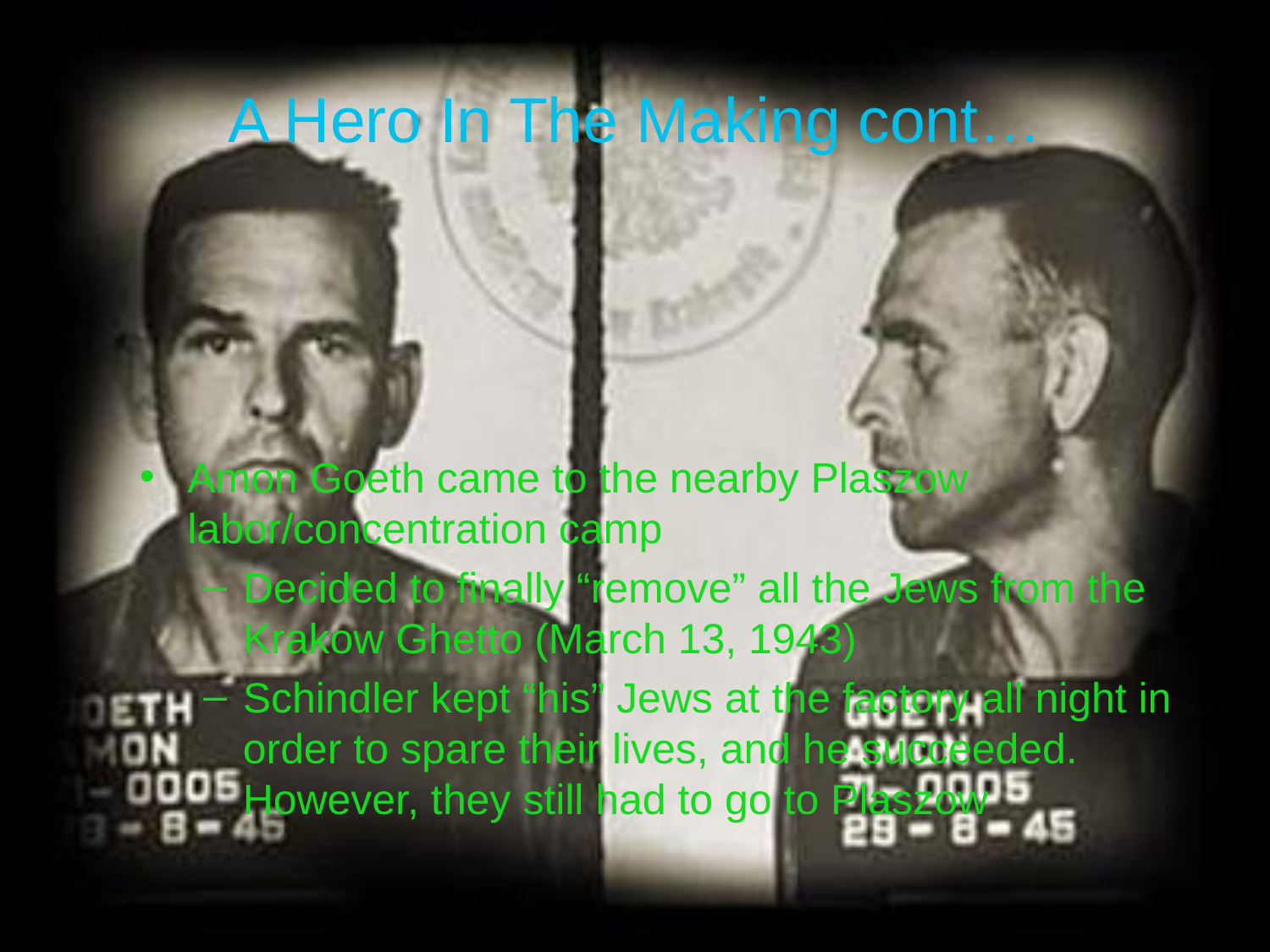

# A Hero In The Making cont…
Amon Goeth came to the nearby Plaszow labor/concentration camp
Decided to finally “remove” all the Jews from the Krakow Ghetto (March 13, 1943)
Schindler kept “his” Jews at the factory all night in order to spare their lives, and he succeeded. However, they still had to go to Plaszow